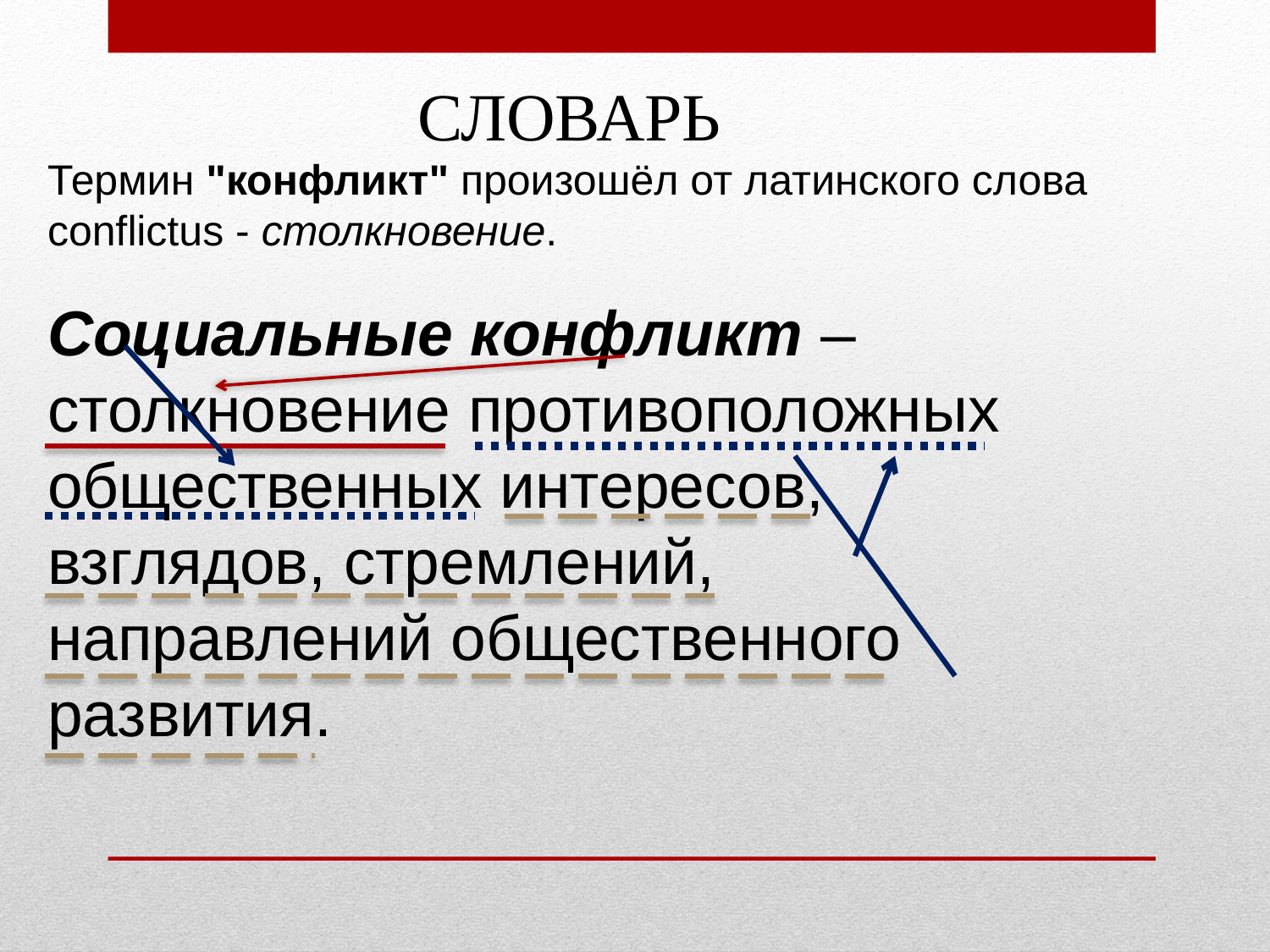

# СЛОВАРЬ
Термин "конфликт" произошёл от латинского слова conflictus - столкновение.
Социальные конфликт – столкновение противоположных общественных интересов, взглядов, стремлений, направлений общественного развития.